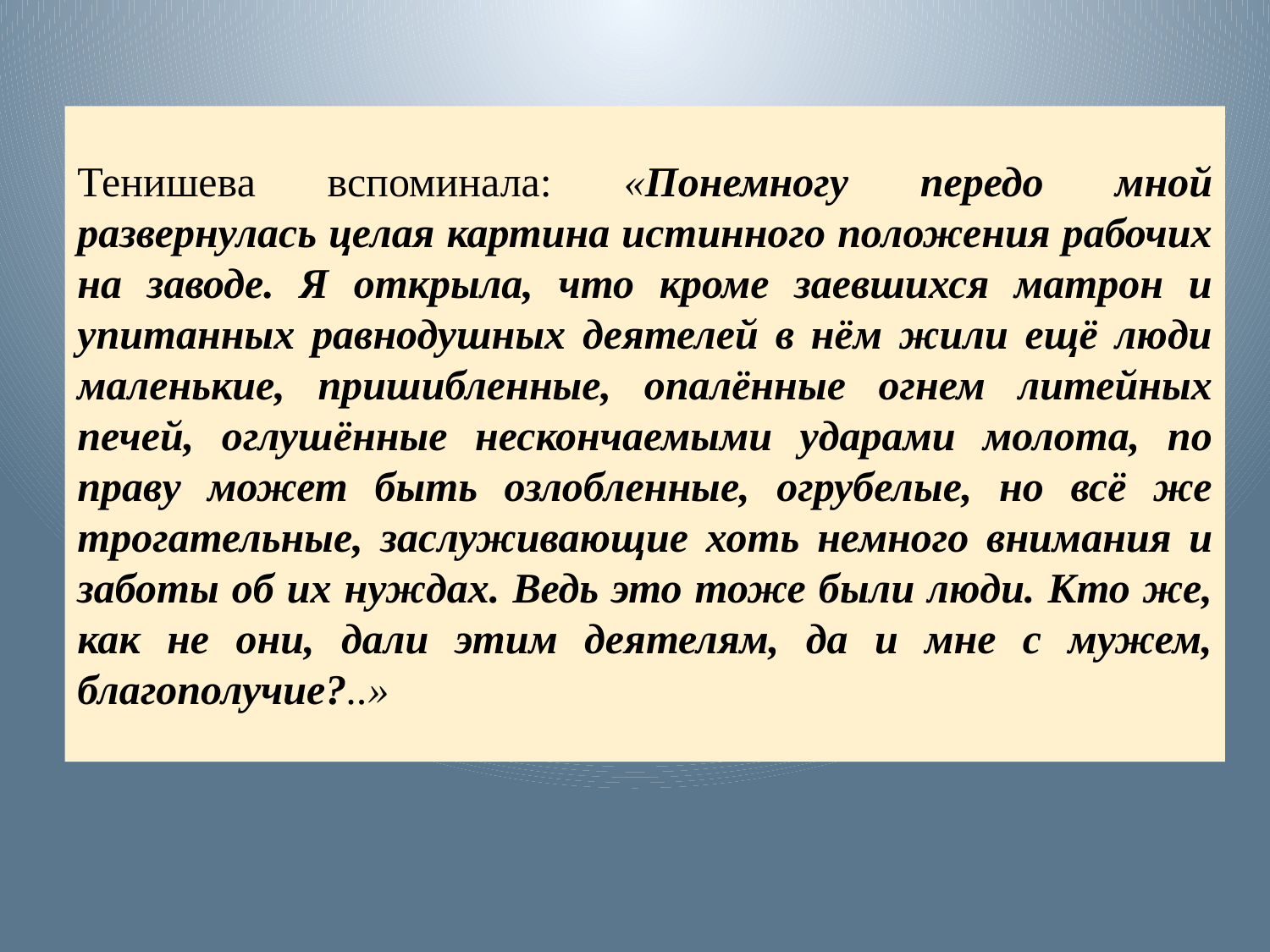

Тенишева вспоминала: «Понемногу передо мной развернулась целая картина истинного положения рабочих на заводе. Я открыла, что кроме заевшихся матрон и упитанных равнодушных деятелей в нём жили ещё люди маленькие, пришибленные, опалённые огнем литейных печей, оглушённые нескончаемыми ударами молота, по праву может быть озлобленные, огрубелые, но всё же трогательные, заслуживающие хоть немного внимания и заботы об их нуждах. Ведь это тоже были люди. Кто же, как не они, дали этим деятелям, да и мне с мужем, благополучие?..»